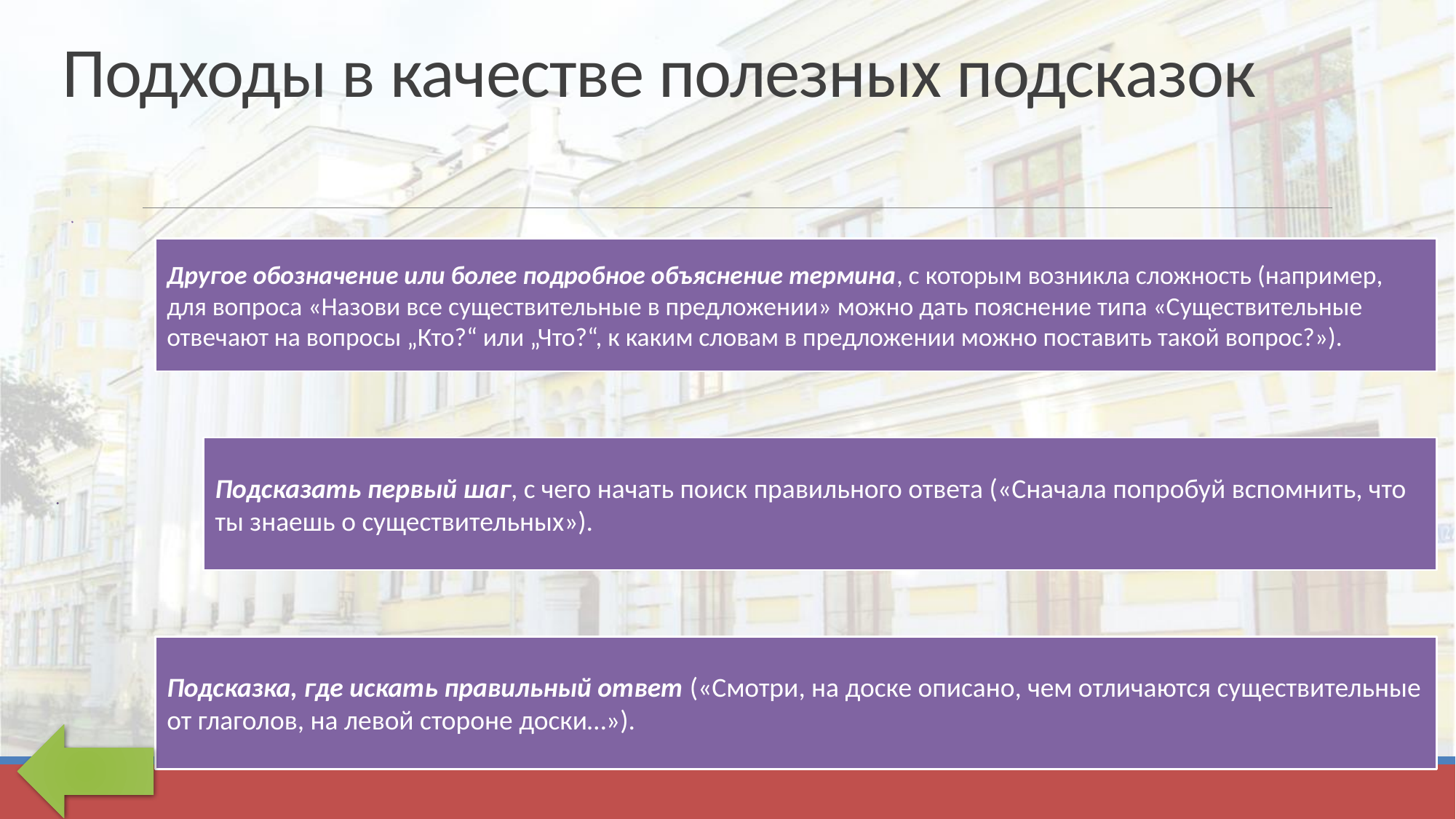

# Подходы в качестве полезных подсказок
Другое обозначение или более подробное объяснение термина, с которым возникла сложность (например, для вопроса «Назови все существительные в предложении» можно дать пояснение типа «Существительные отвечают на вопросы „Кто?“ или „Что?“, к каким словам в предложении можно поставить такой вопрос?»).
Подсказать первый шаг, с чего начать поиск правильного ответа («Сначала попробуй вспомнить, что ты знаешь о существительных»).
Подсказка, где искать правильный ответ («Смотри, на доске описано, чем отличаются существительные от глаголов, на левой стороне доски…»).